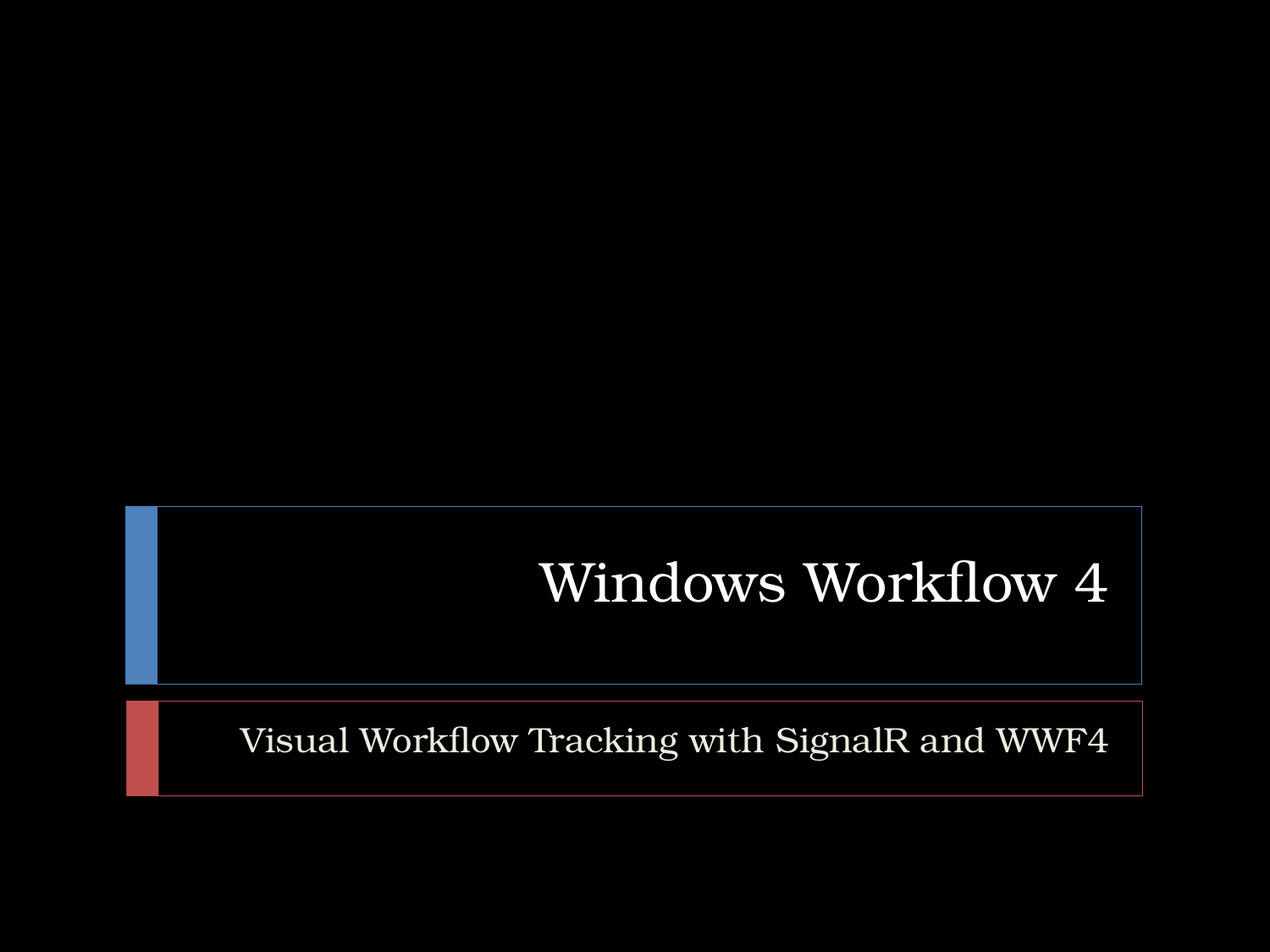

# Windows Workflow 4
Visual Workflow Tracking with SignalR and WWF4